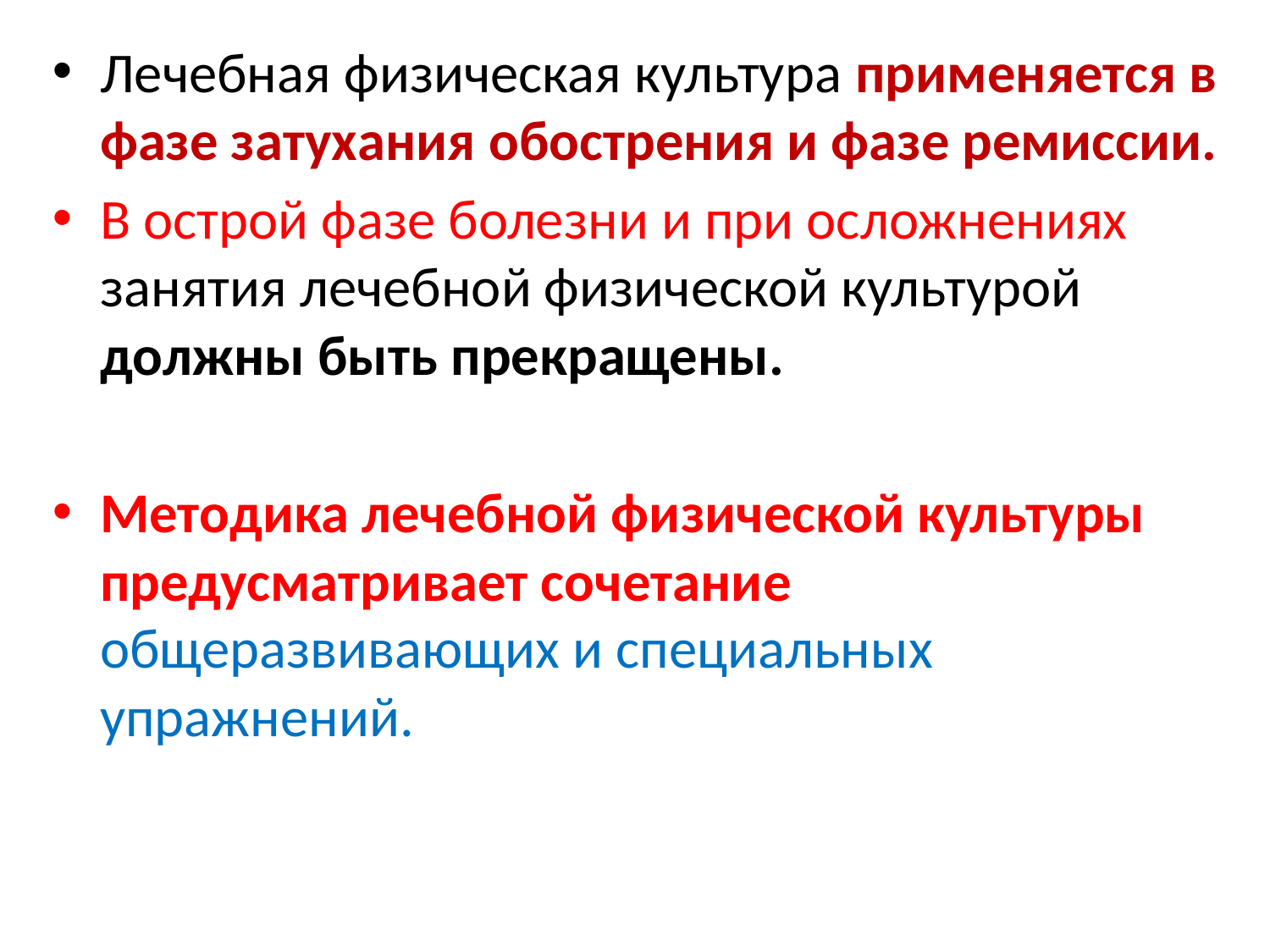

Лечебная физическая культура применяется в фазе затухания обострения и фазе ремиссии.
В острой фазе болезни и при осложнениях занятия лечебной физической культурой должны быть прекращены.

Методика лечебной физической культуры предусматривает сочетание общеразвивающих и специальных упражнений.